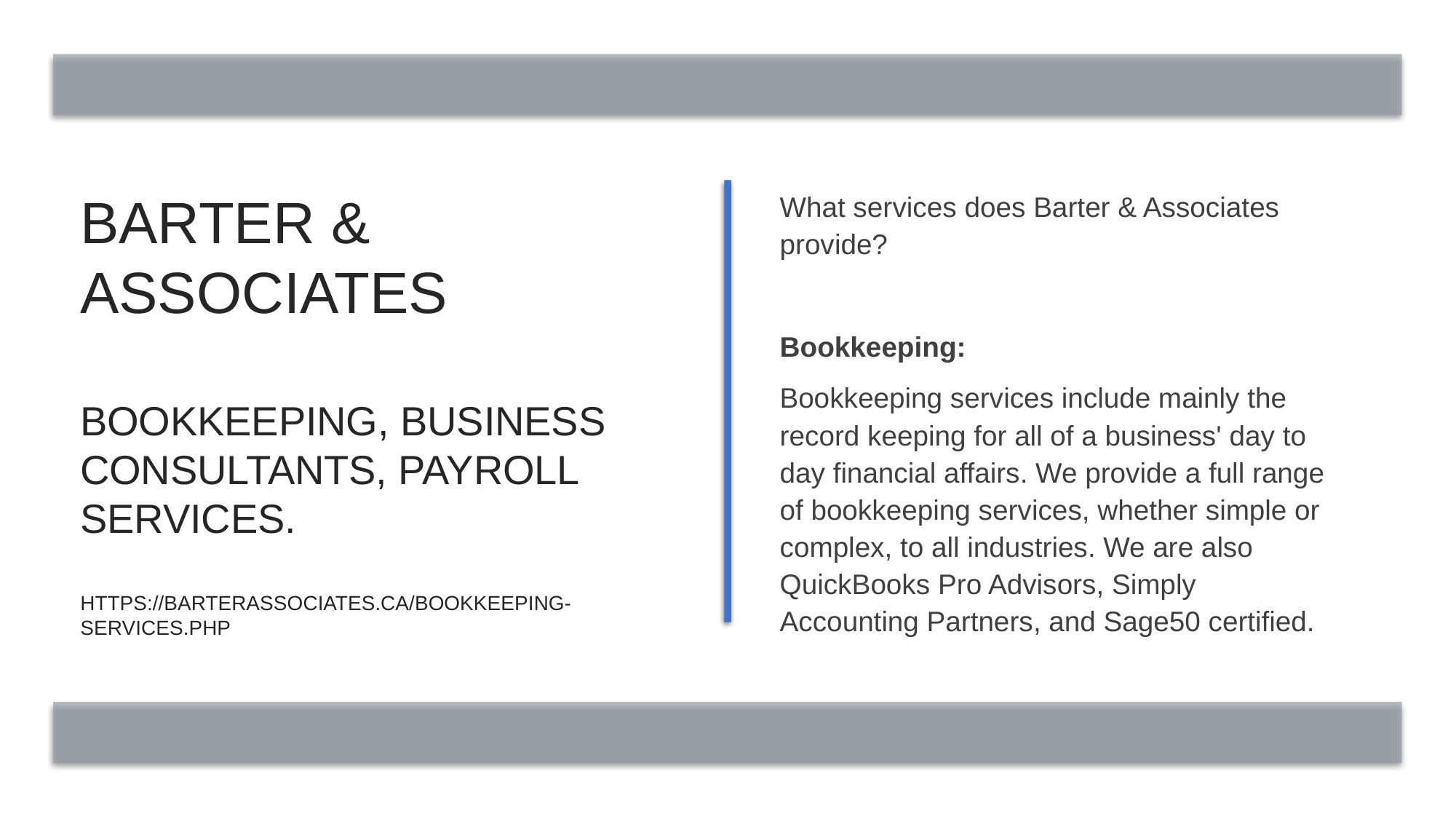

# Barter & Associates Bookkeeping, Business Consultants, payroll Services. https://barterassociates.ca/bookkeeping-services.php
What services does Barter & Associates provide?

Bookkeeping:
Bookkeeping services include mainly the record keeping for all of a business' day to day financial affairs. We provide a full range of bookkeeping services, whether simple or complex, to all industries. We are also QuickBooks Pro Advisors, Simply Accounting Partners, and Sage50 certified.